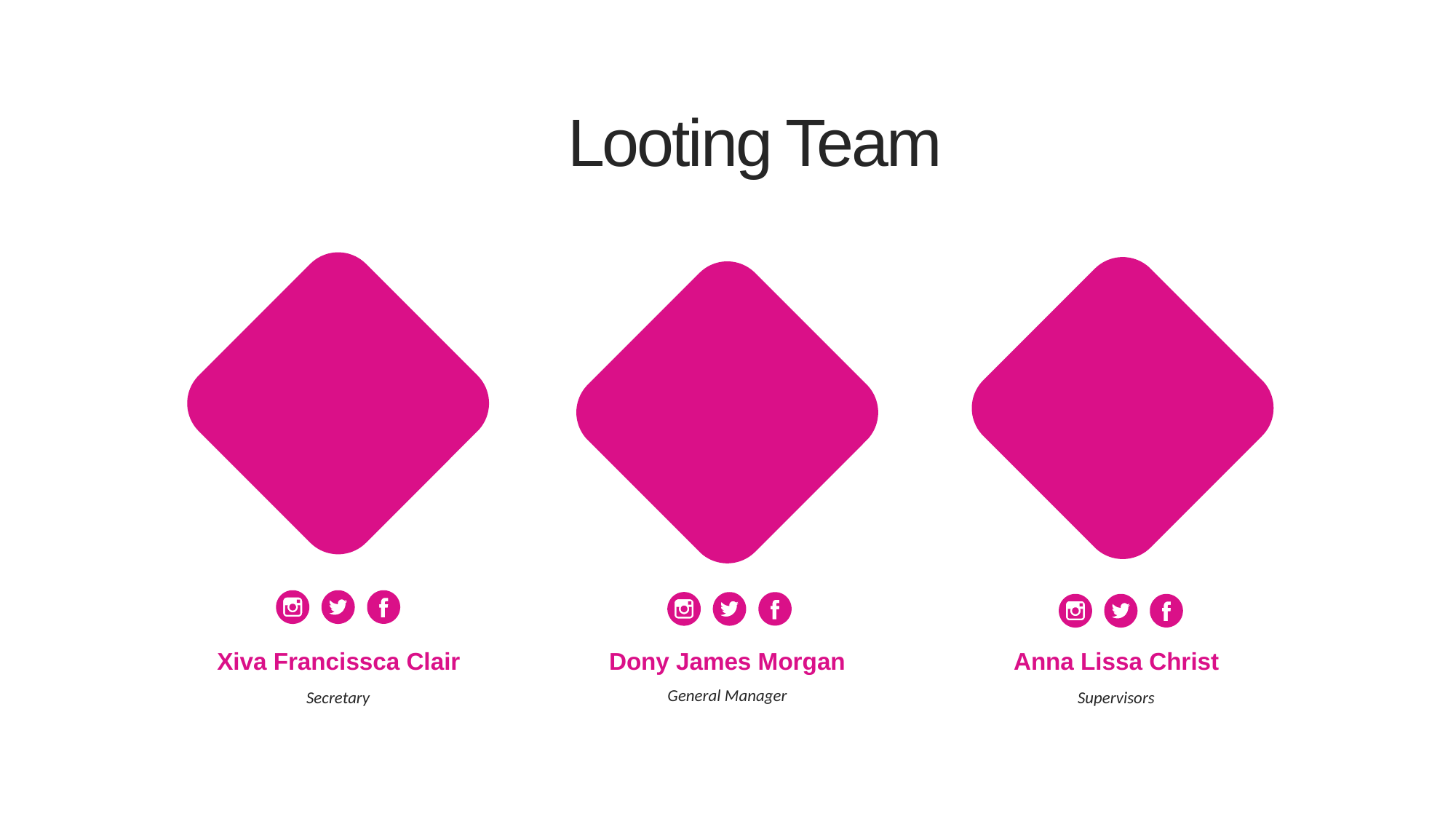

Looting Team

Xiva Francissca Clair
Dony James Morgan
Anna Lissa Christ
General Manager
Secretary
Supervisors